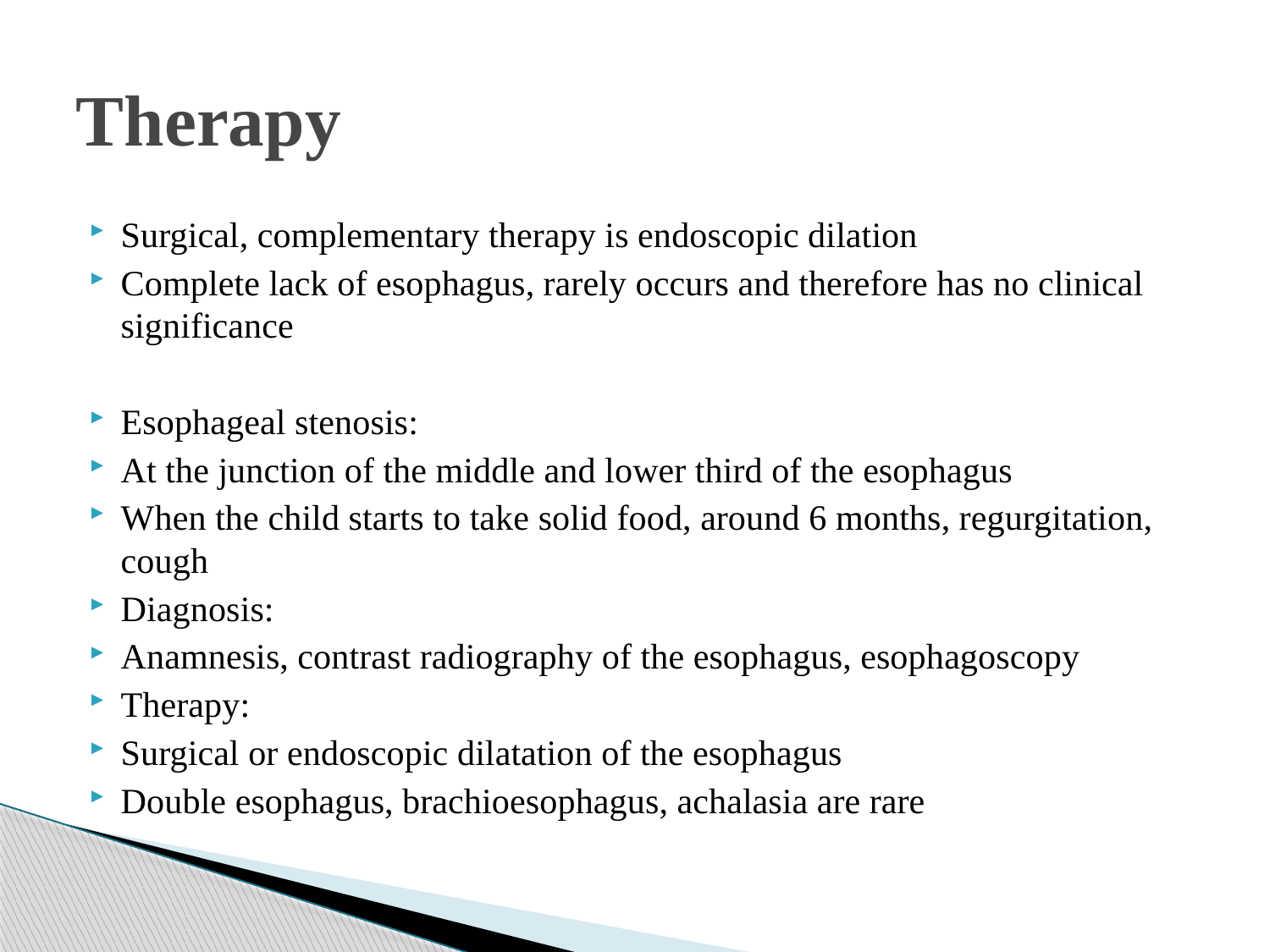

# Therapy
Surgical, complementary therapy is endoscopic dilation
Complete lack of esophagus, rarely occurs and therefore has no clinical significance

Esophageal stenosis:
At the junction of the middle and lower third of the esophagus
When the child starts to take solid food, around 6 months, regurgitation, cough
Diagnosis:
Anamnesis, contrast radiography of the esophagus, esophagoscopy
Therapy:
Surgical or endoscopic dilatation of the esophagus
Double esophagus, brachioesophagus, achalasia are rare